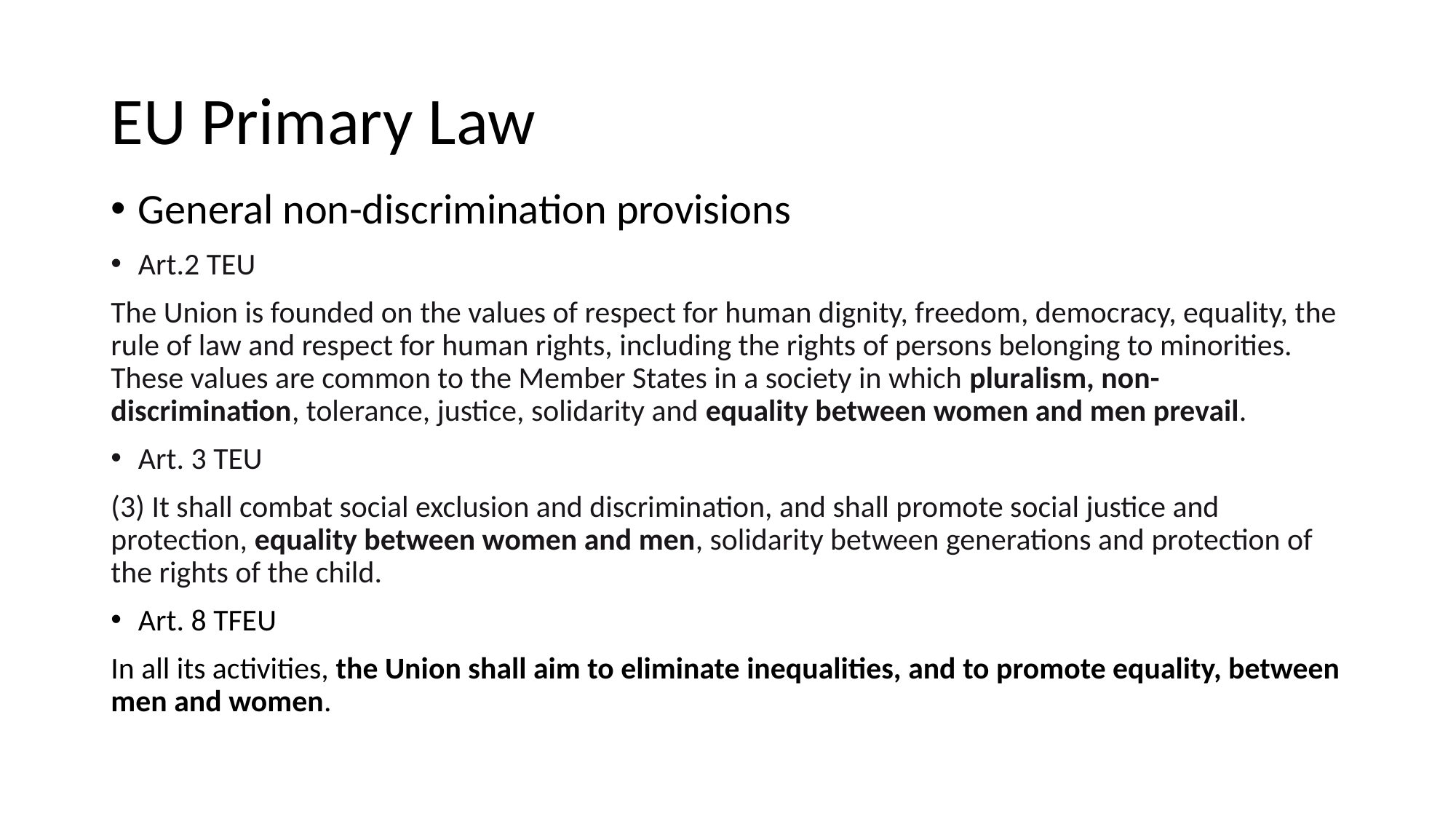

# EU Primary Law
General non-discrimination provisions
Art.2 TEU
The Union is founded on the values of respect for human dignity, freedom, democracy, equality, the rule of law and respect for human rights, including the rights of persons belonging to minorities. These values are common to the Member States in a society in which pluralism, non-discrimination, tolerance, justice, solidarity and equality between women and men prevail.
Art. 3 TEU
(3) It shall combat social exclusion and discrimination, and shall promote social justice and protection, equality between women and men, solidarity between generations and protection of the rights of the child.
Art. 8 TFEU
In all its activities, the Union shall aim to eliminate inequalities, and to promote equality, between men and women.